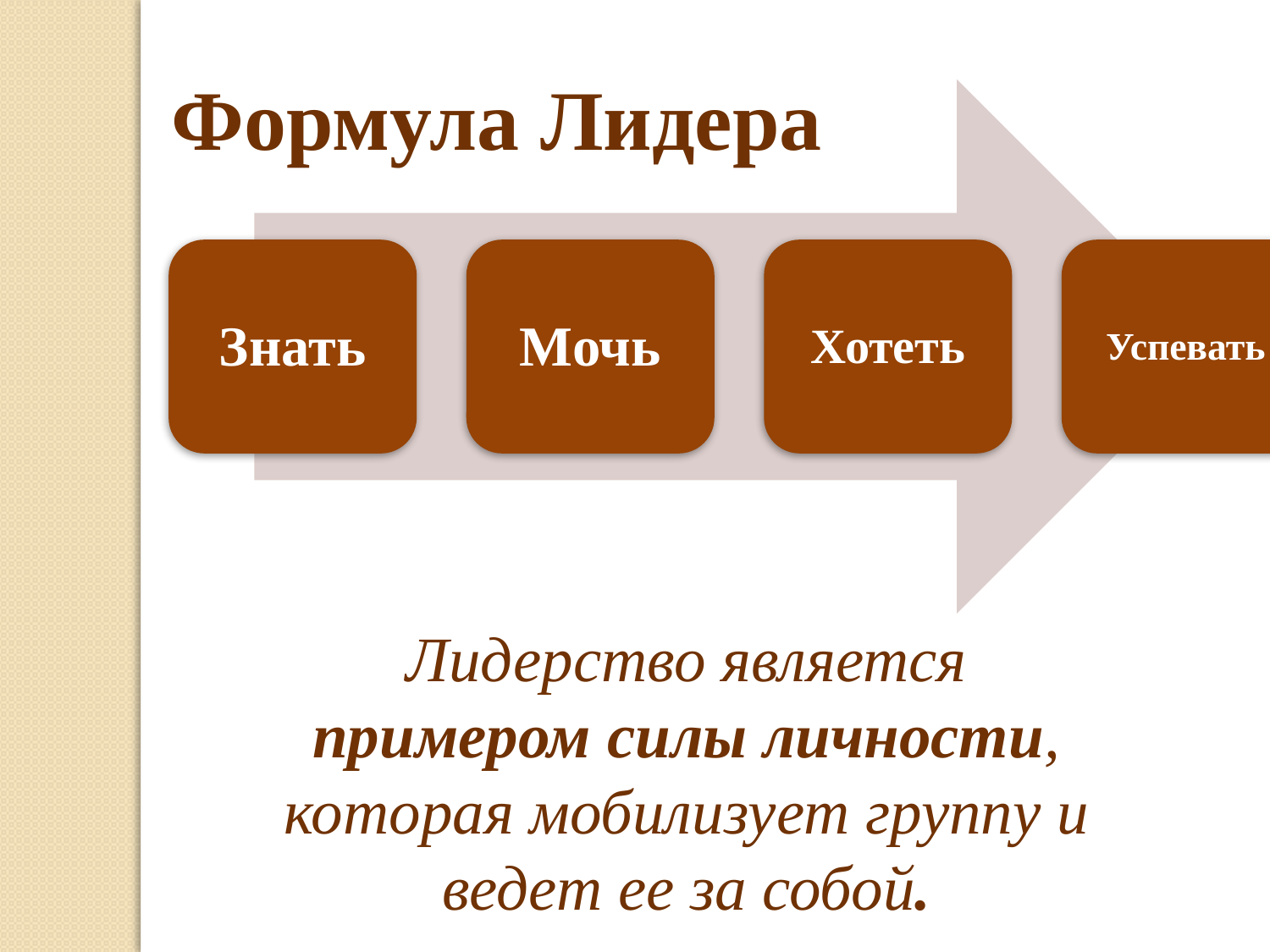

Формула Лидера
Знать
Хотеть
Успевать
Мочь
Лидерство является
примером силы личности,
которая мобилизует группу и
ведет ее за собой.